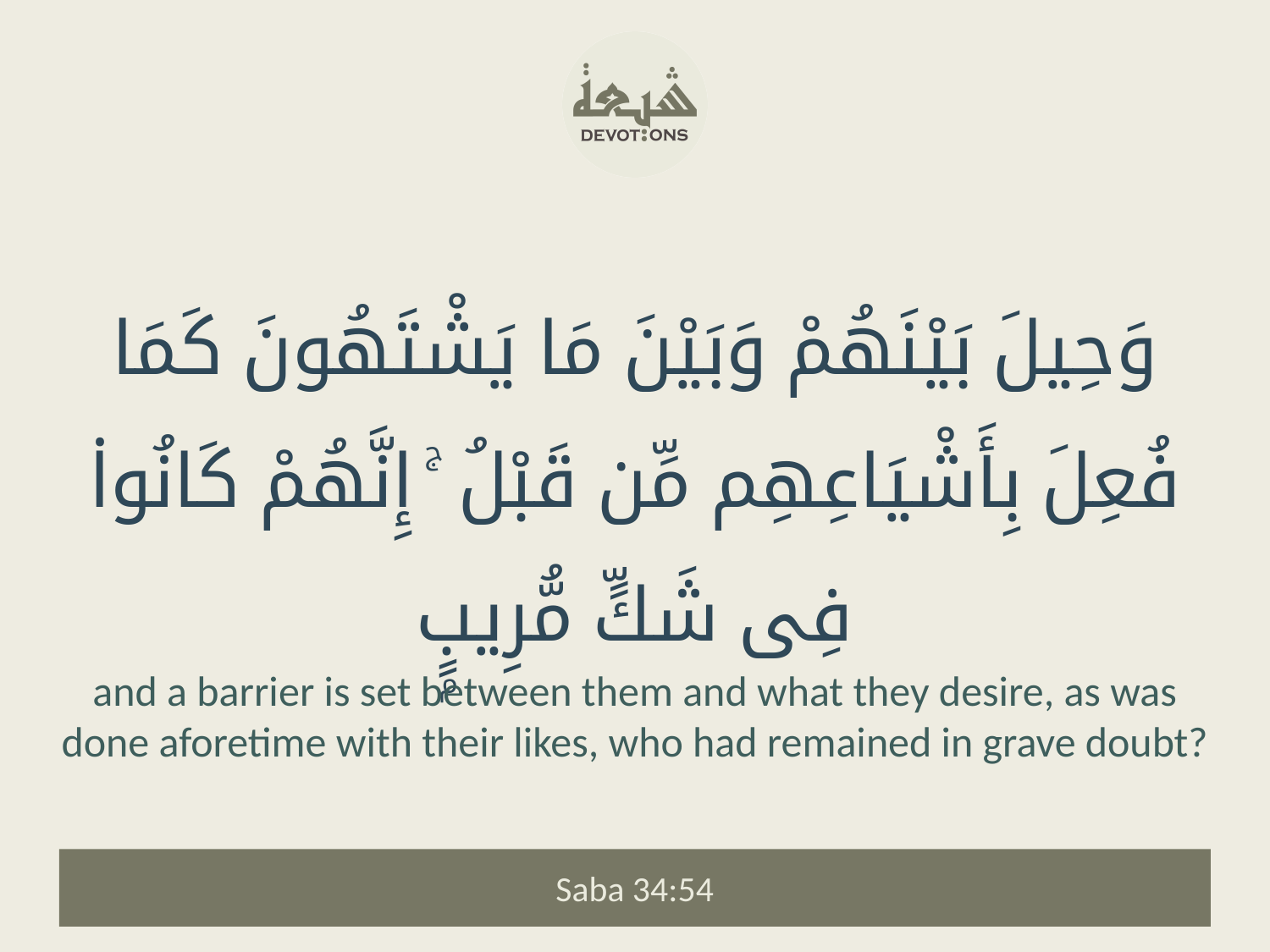

وَحِيلَ بَيْنَهُمْ وَبَيْنَ مَا يَشْتَهُونَ كَمَا فُعِلَ بِأَشْيَاعِهِم مِّن قَبْلُ ۚ إِنَّهُمْ كَانُوا۟ فِى شَكٍّ مُّرِيبٍۭ
and a barrier is set between them and what they desire, as was done aforetime with their likes, who had remained in grave doubt?
Saba 34:54